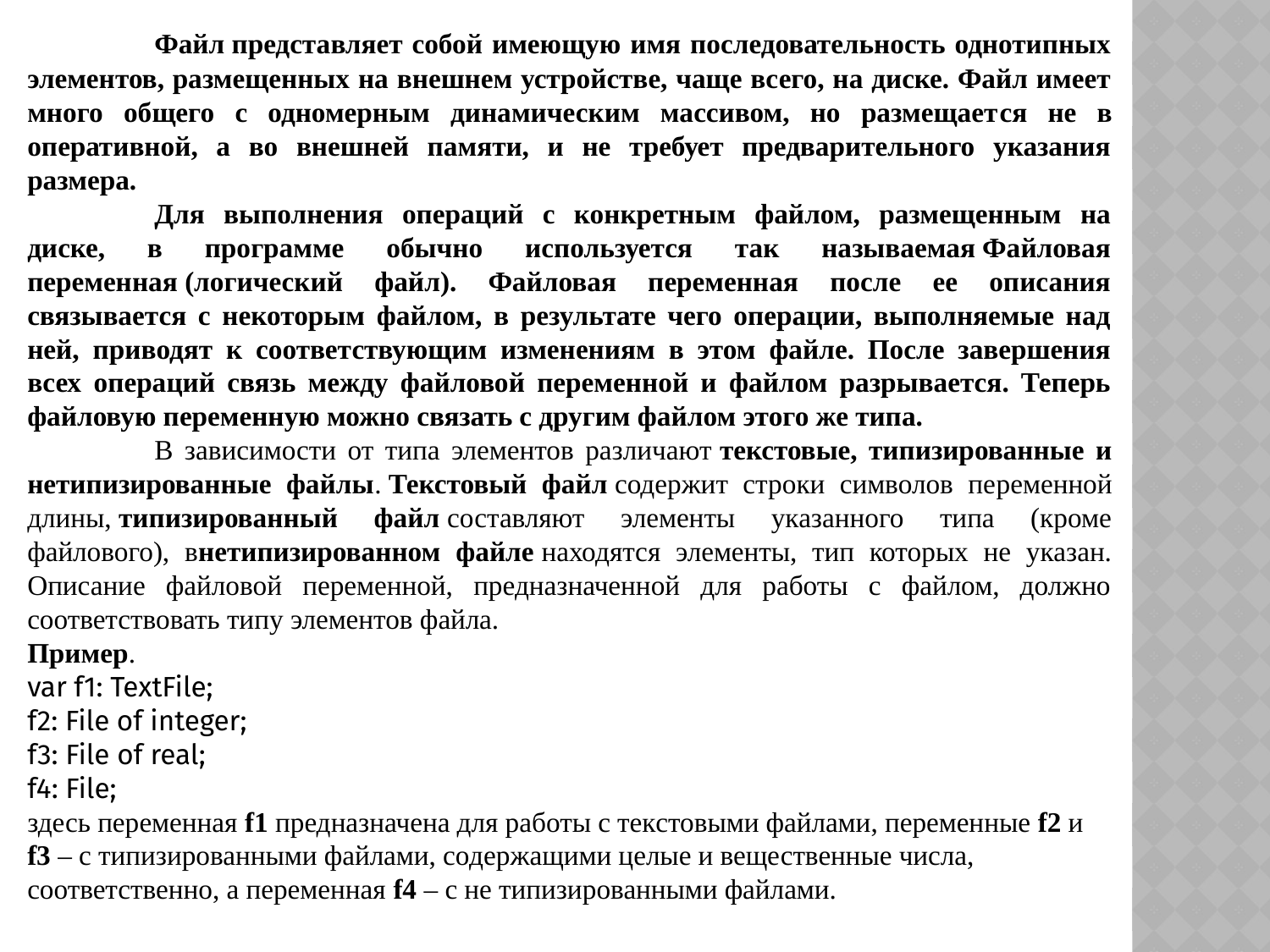

Файл представляет собой имеющую имя последовательность однотипных элементов, размещенных на внешнем устройстве, чаще всего, на диске. Файл имеет много общего с одномерным динамическим массивом, но размещает­ся не в оперативной, а во внешней памяти, и не требует предварительного указания размера.
	Для выполнения операций с конкретным файлом, размещенным на диске, в программе обычно используется так называемая Файловая переменная (логический файл). Файловая переменная после ее описания связывается с некоторым файлом, в результате чего операции, выполняемые над ней, при­водят к соответствующим изменениям в этом файле. После завершения всех операций связь между файловой переменной и файлом разрывается. Теперь файловую переменную можно связать с другим файлом этого же типа.
	В зависимости от типа элементов различают текстовые, типизированные и нетипизированные файлы. Текстовый файл содержит строки символов пе­ременной длины, типизированный файл составляют элементы указанного типа (кроме файлового), внетипизированном файле находятся элементы, тип которых не указан. Описание файловой переменной, предназначенной для работы с файлом, должно соответствовать типу элементов файла.
Пример.
var f1: TextFile;
f2: File of integer;
f3: File of real;
f4: File;
здесь переменная f1 предназначена для работы с тек­стовыми файлами, переменные f2 и f3 – с типизированными файлами, со­держащими целые и вещественные числа, соответственно, а переменная f4 – с не типизированными файлами.